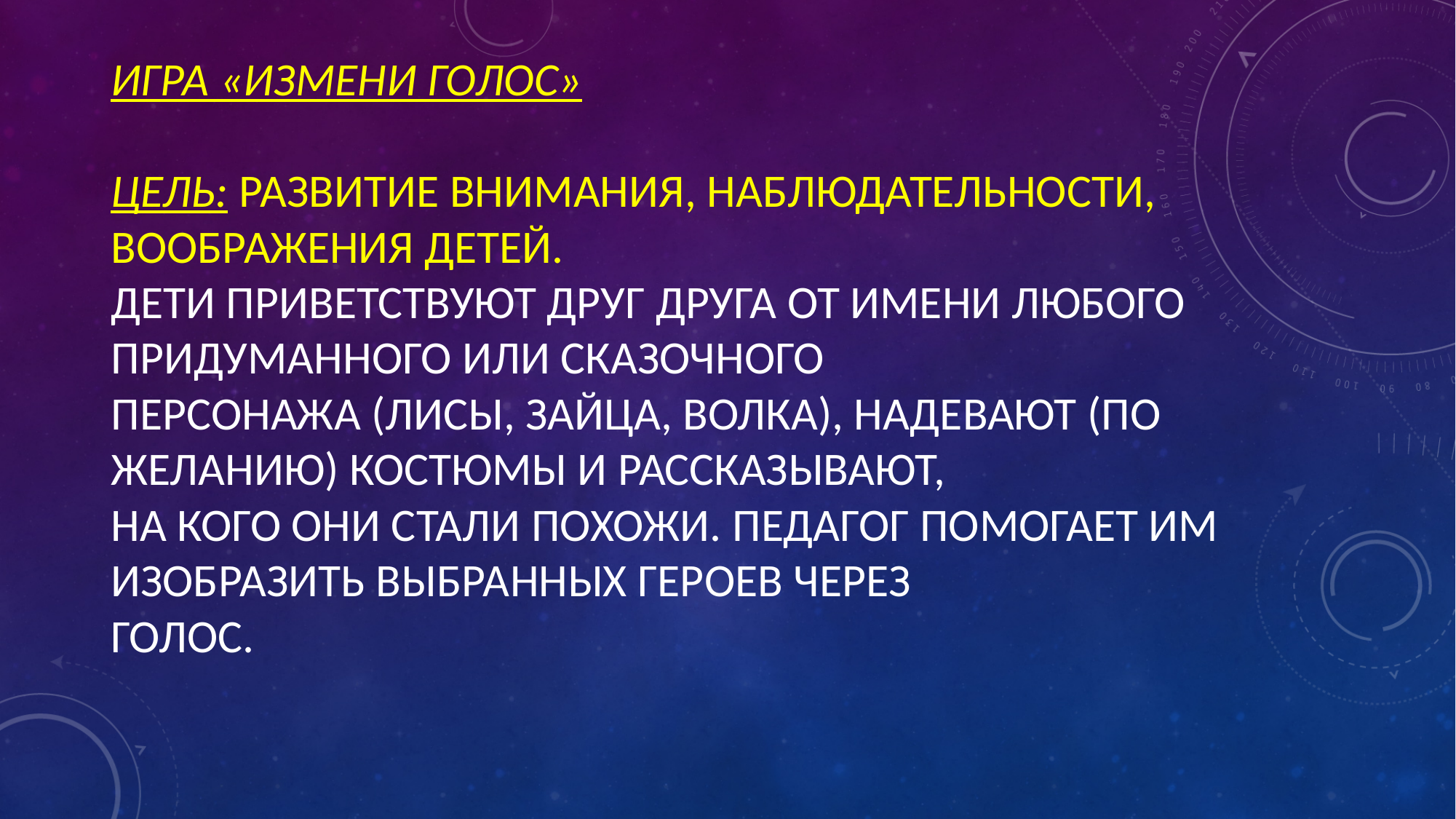

# Игра «Измени голос» Цель: развитие внимания, наблюдательности, воображения детей. Дети приветствуют друг друга от имени любого придуманного или сказочного персонажа (лисы, зайца, волка), надевают (по желанию) костюмы и рассказывают, на кого они стали похожи. Педагог помогает им изобразить выбранных героев через голос.